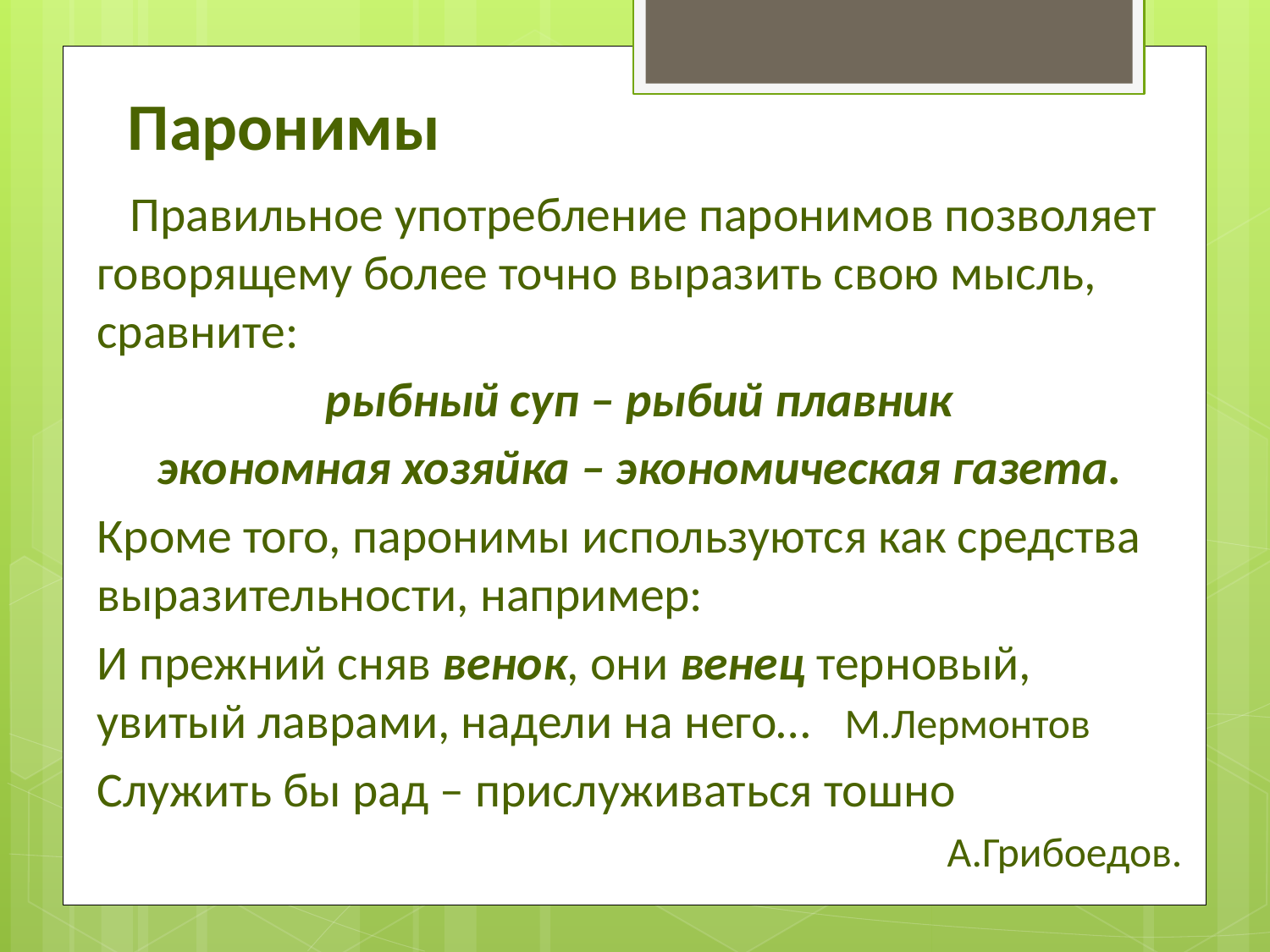

# Паронимы
   Правильное употребление паронимов позволяет говорящему более точно выразить свою мысль, сравните:
рыбный суп – рыбий плавник
экономная хозяйка – экономическая газета.
Кроме того, паронимы используются как средства выразительности, например:
И прежний сняв венок, они венец терновый, увитый лаврами, надели на него…   М.Лермонтов
Служить бы рад – прислуживаться тошно
А.Грибоедов.